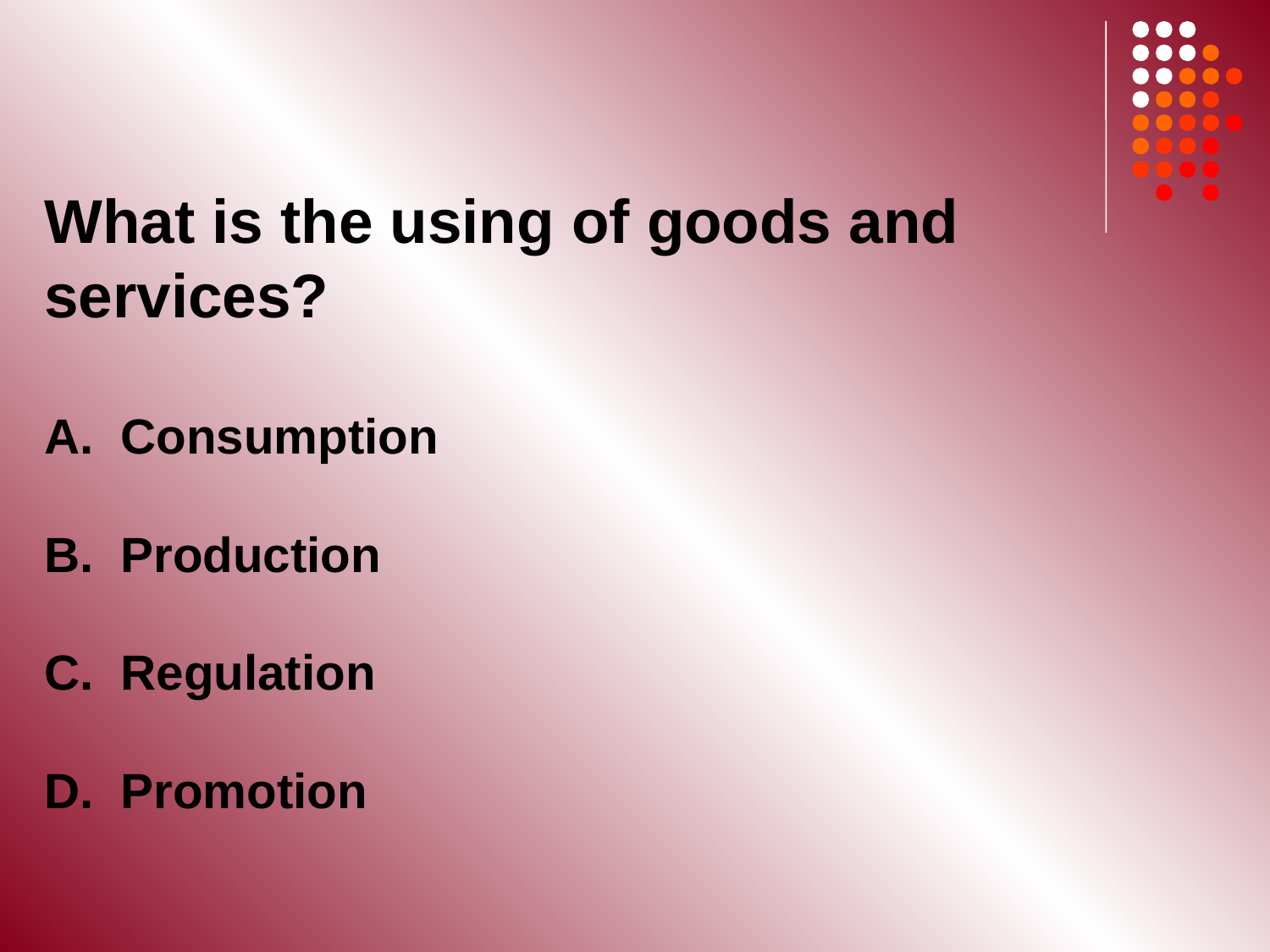

What is the using of goods and services?
A.  Consumption
B.  Production
C.  Regulation
D.  Promotion